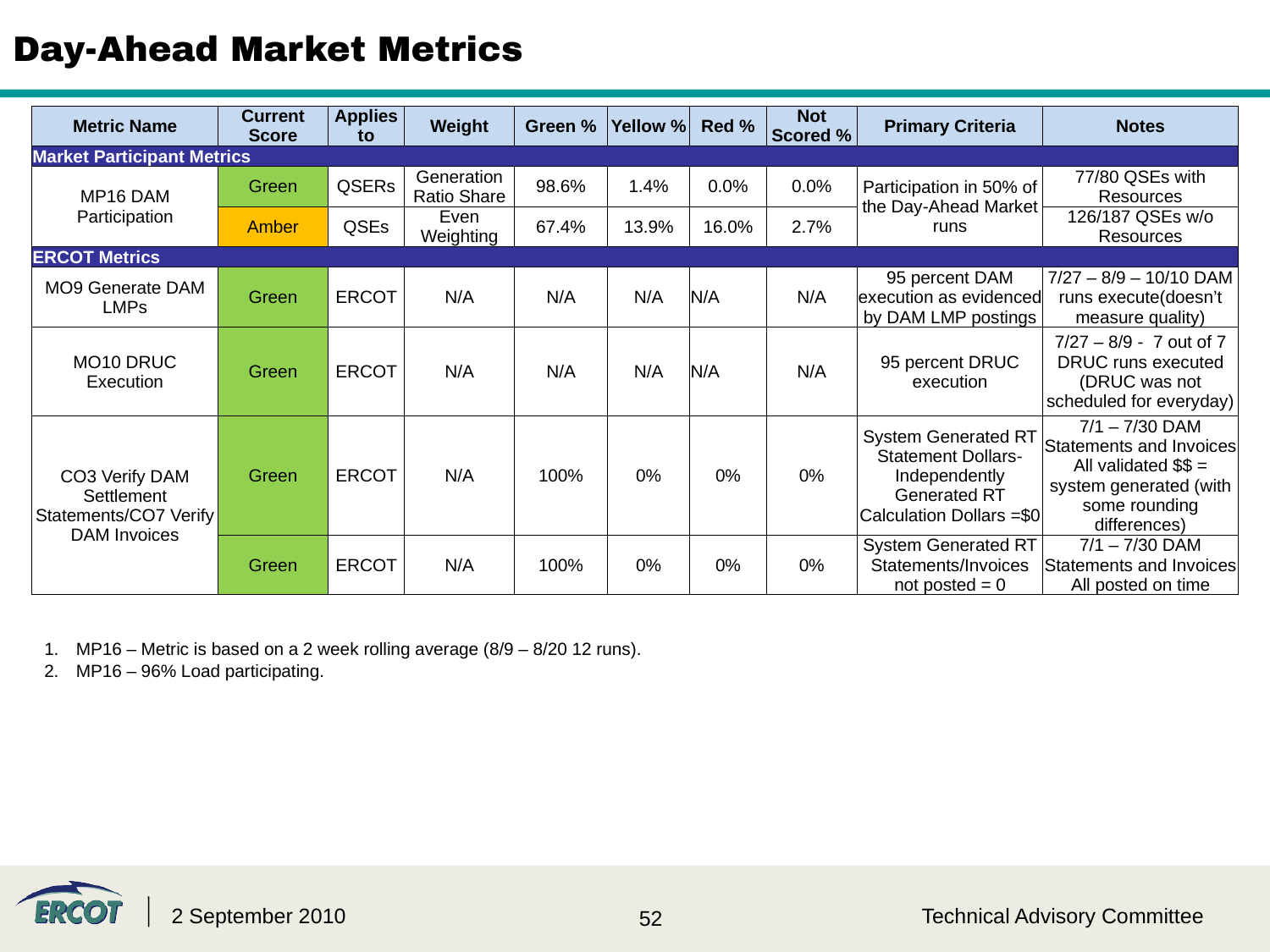

# Day-Ahead Market Metrics
| Metric Name | Current Score | Applies to | Weight | Green % | Yellow % | Red % | Not Scored % | Primary Criteria | Notes |
| --- | --- | --- | --- | --- | --- | --- | --- | --- | --- |
| Market Participant Metrics |  |  |  |  |  |  |  |  |  |
| MP16 DAM Participation | Green | QSERs | Generation Ratio Share | 98.6% | 1.4% | 0.0% | 0.0% | Participation in 50% of the Day-Ahead Market runs | 77/80 QSEs with Resources |
|  | Amber | QSEs | Even Weighting | 67.4% | 13.9% | 16.0% | 2.7% |  | 126/187 QSEs w/o Resources |
| ERCOT Metrics |  |  |  |  |  |  |  |  |  |
| MO9 Generate DAM LMPs | Green | ERCOT | N/A | N/A | N/A | N/A | N/A | 95 percent DAM execution as evidenced by DAM LMP postings | 7/27 – 8/9 – 10/10 DAM runs execute(doesn’t measure quality) |
| MO10 DRUC Execution | Green | ERCOT | N/A | N/A | N/A | N/A | N/A | 95 percent DRUC execution | 7/27 – 8/9 - 7 out of 7 DRUC runs executed (DRUC was not scheduled for everyday) |
| CO3 Verify DAM Settlement Statements/CO7 Verify DAM Invoices | Green | ERCOT | N/A | 100% | 0% | 0% | 0% | System Generated RT Statement Dollars- Independently Generated RT Calculation Dollars =$0 | 7/1 – 7/30 DAM Statements and Invoices All validated $$ = system generated (with some rounding differences) |
|  | Green | ERCOT | N/A | 100% | 0% | 0% | 0% | System Generated RT Statements/Invoices not posted = 0 | 7/1 – 7/30 DAM Statements and Invoices All posted on time |
MP16 – Metric is based on a 2 week rolling average (8/9 – 8/20 12 runs).
MP16 – 96% Load participating.
2 September 2010
Technical Advisory Committee